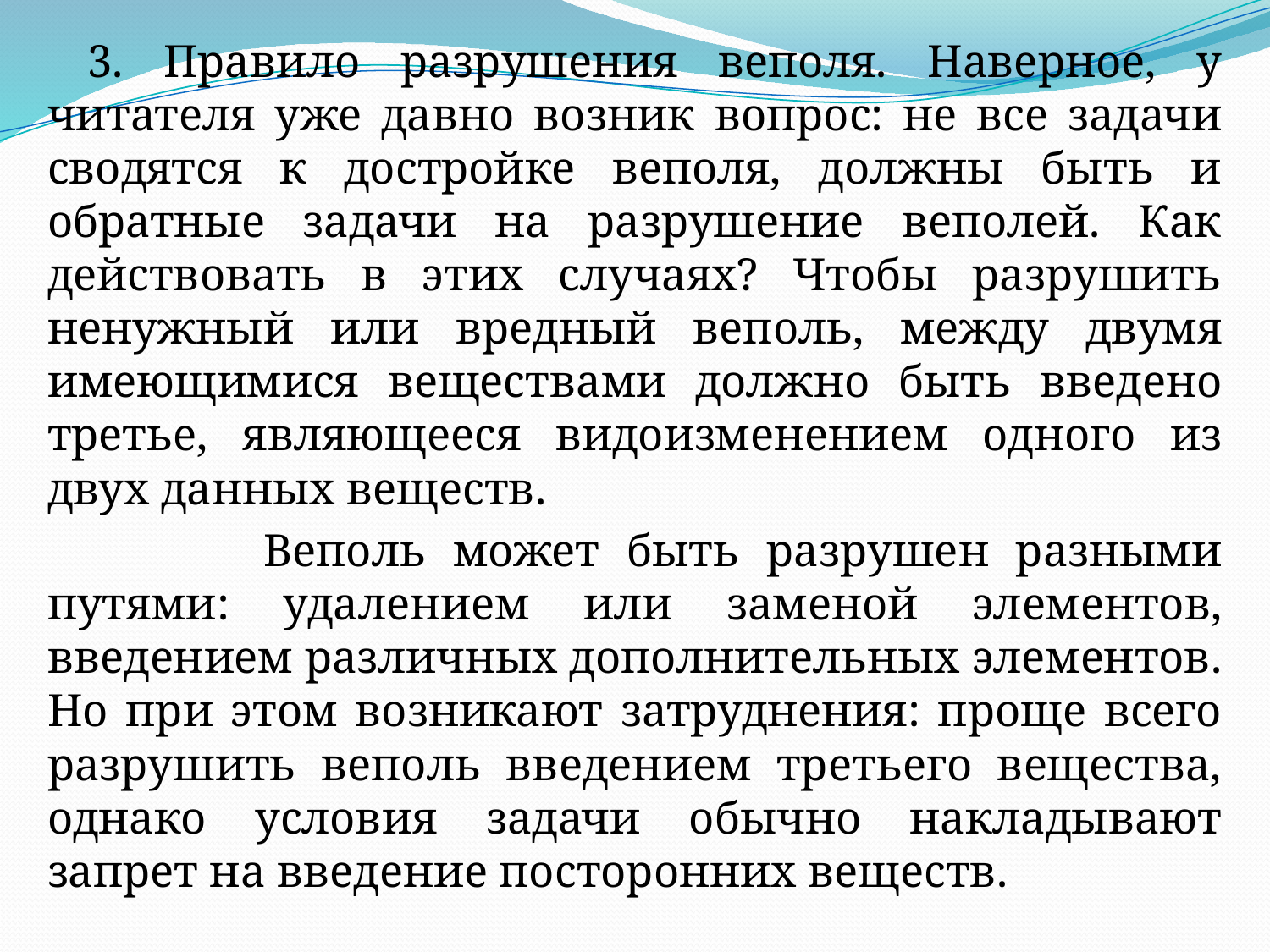

3. Правило разрушения веполя. Наверное, у читателя уже давно возник вопрос: не все задачи сводятся к достройке веполя, должны быть и обратные задачи на разрушение веполей. Как действовать в этих случаях? Чтобы разрушить ненужный или вредный веполь, между двумя имеющимися веществами должно быть введено третье, являющееся видоизменением одного из двух данных веществ.
        Веполь может быть разрушен разными путями: удалением или заменой элементов, введением различных дополнительных элементов. Но при этом возникают затруднения: проще всего разрушить веполь введением третьего вещества, однако условия задачи обычно накладывают запрет на введение посторонних веществ.